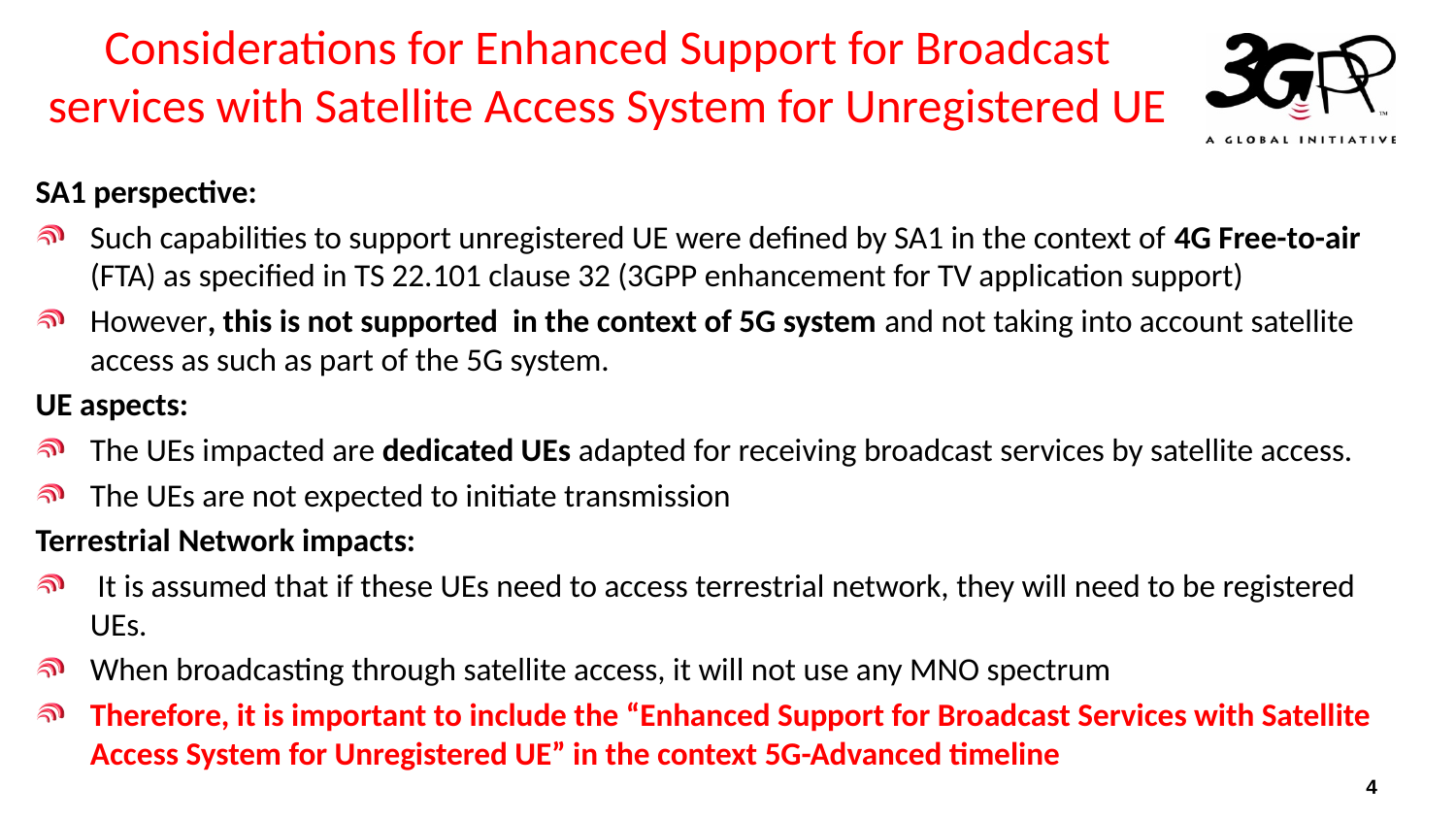

# Considerations for Enhanced Support for Broadcast services with Satellite Access System for Unregistered UE
SA1 perspective:
Such capabilities to support unregistered UE were defined by SA1 in the context of 4G Free-to-air (FTA) as specified in TS 22.101 clause 32 (3GPP enhancement for TV application support)
However, this is not supported  in the context of 5G system and not taking into account satellite access as such as part of the 5G system.
UE aspects:
The UEs impacted are dedicated UEs adapted for receiving broadcast services by satellite access.
The UEs are not expected to initiate transmission
Terrestrial Network impacts:
 It is assumed that if these UEs need to access terrestrial network, they will need to be registered UEs.
When broadcasting through satellite access, it will not use any MNO spectrum
Therefore, it is important to include the “Enhanced Support for Broadcast Services with Satellite Access System for Unregistered UE” in the context 5G-Advanced timeline